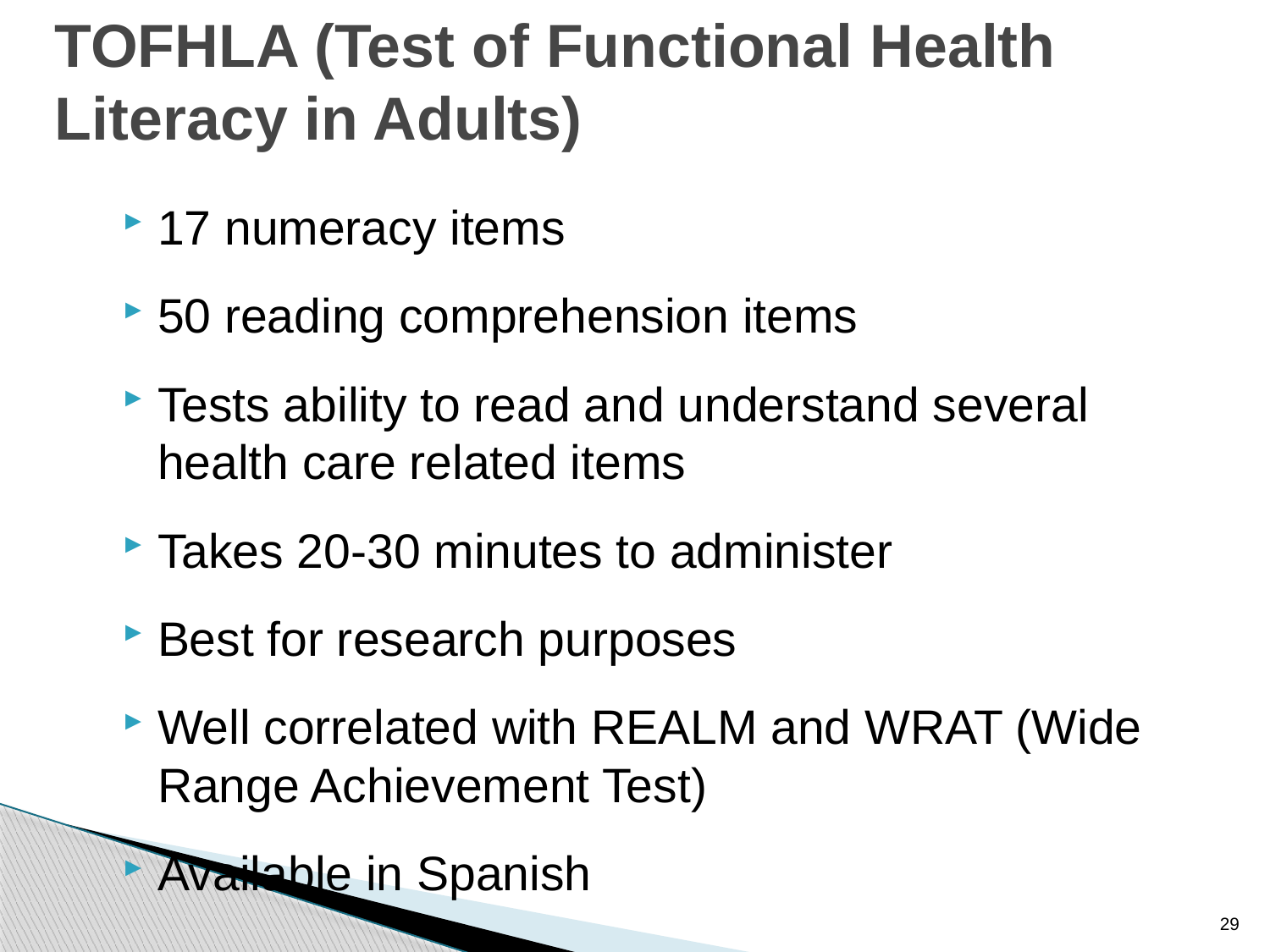

# TOFHLA (Test of Functional Health Literacy in Adults)
17 numeracy items

50 reading comprehension items

Tests ability to read and understand several health care related items

Takes 20-30 minutes to administer

Best for research purposes

Well correlated with REALM and WRAT (Wide Range Achievement Test)

Available in Spanish
29